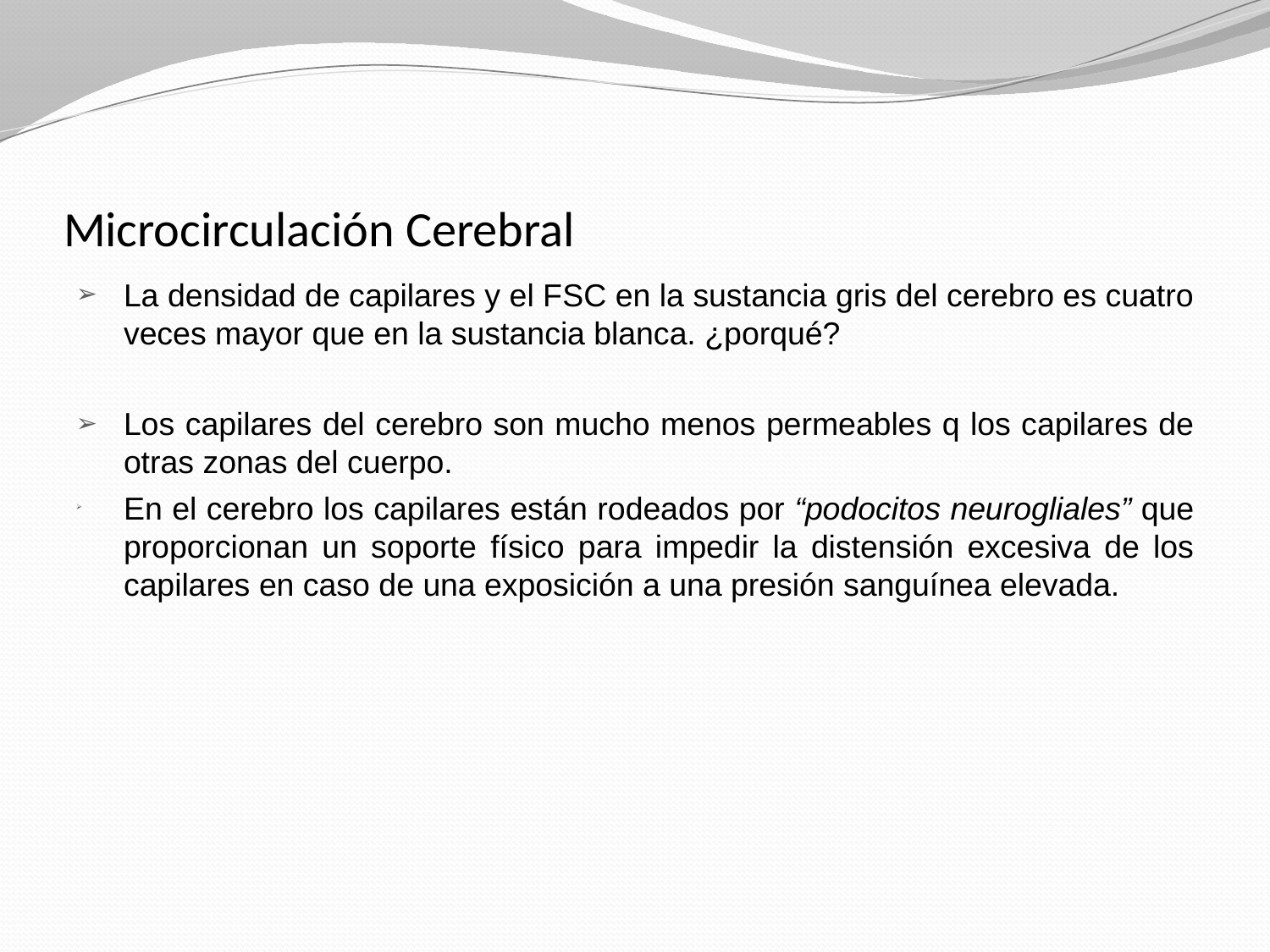

# Microcirculación Cerebral
La densidad de capilares y el FSC en la sustancia gris del cerebro es cuatro veces mayor que en la sustancia blanca. ¿porqué?

Los capilares del cerebro son mucho menos permeables q los capilares de otras zonas del cuerpo.
En el cerebro los capilares están rodeados por “podocitos neurogliales” que proporcionan un soporte físico para impedir la distensión excesiva de los capilares en caso de una exposición a una presión sanguínea elevada.